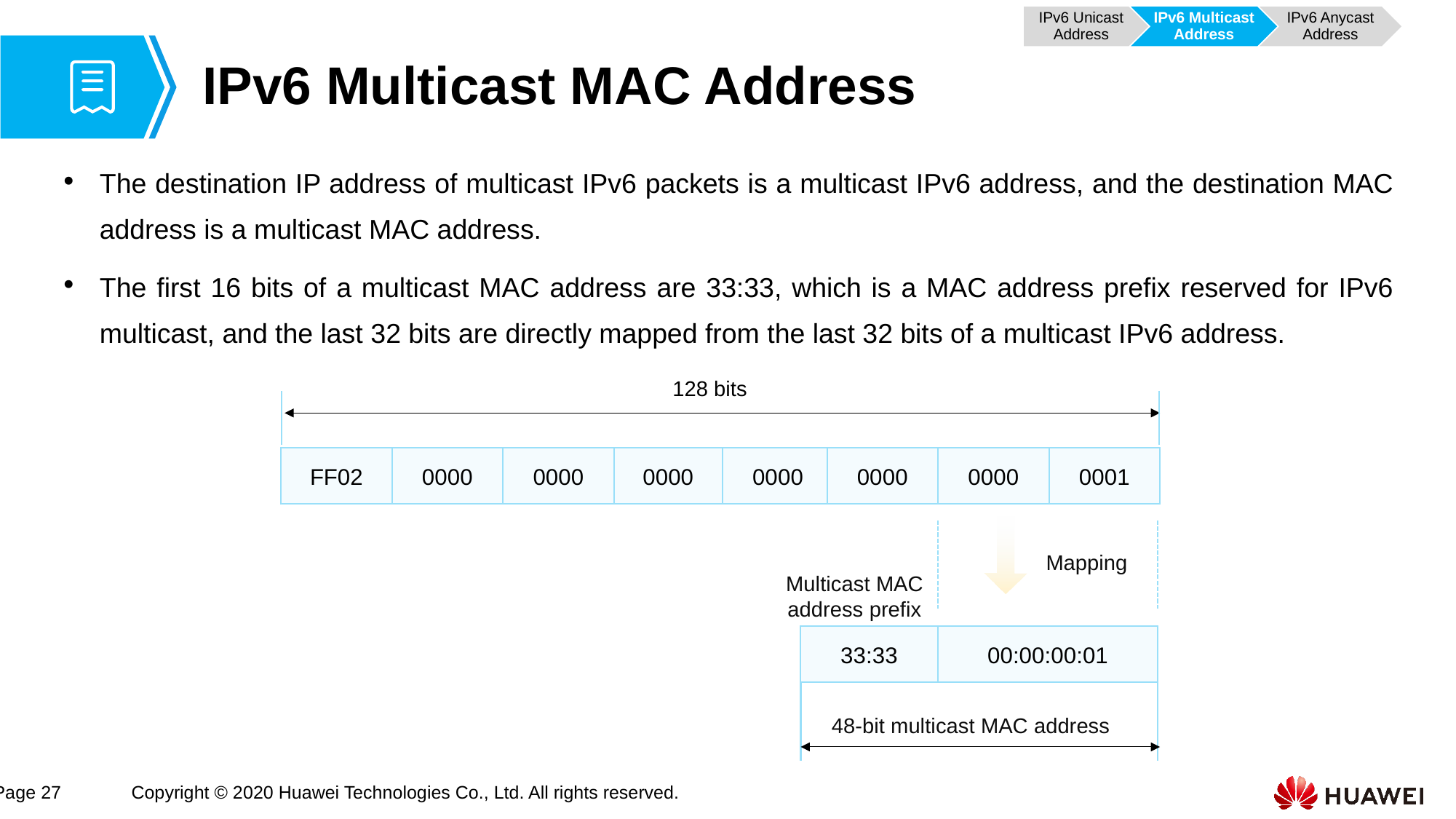

IPv6 Unicast Address
IPv6 Multicast Address
IPv6 Anycast Address
# IPv6 Multicast MAC Address
The destination IP address of multicast IPv6 packets is a multicast IPv6 address, and the destination MAC address is a multicast MAC address.
The first 16 bits of a multicast MAC address are 33:33, which is a MAC address prefix reserved for IPv6 multicast, and the last 32 bits are directly mapped from the last 32 bits of a multicast IPv6 address.

128 bits
FF02
0000
0000
0000
0000
0000
0000
0001

Mapping
Multicast MAC address prefix
33:33
00:00:00:01
48-bit multicast MAC address